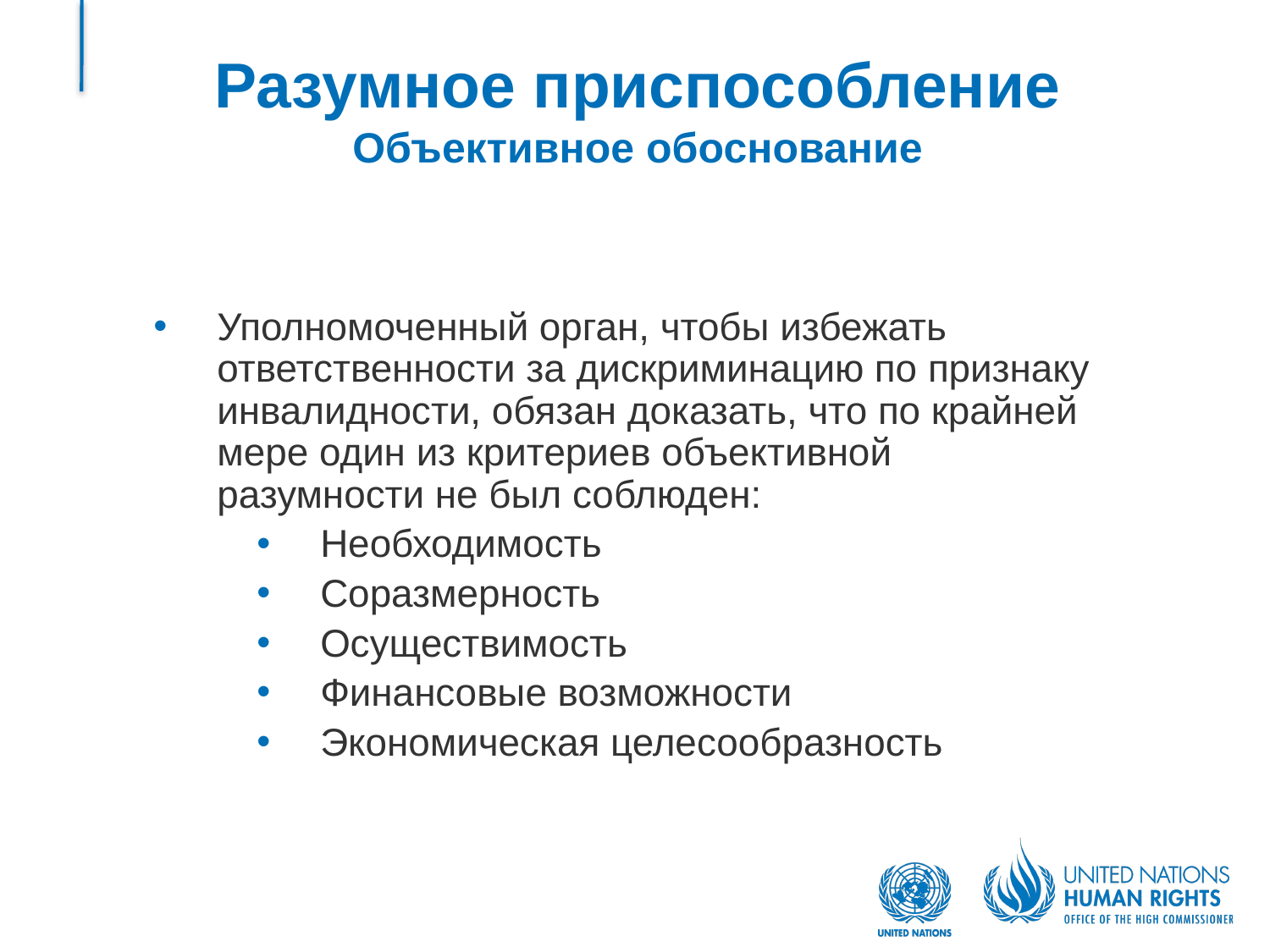

# Разумное приспособление Объективное обоснование

Уполномоченный орган, чтобы избежать ответственности за дискриминацию по признаку инвалидности, обязан доказать, что по крайней мере один из критериев объективной разумности не был соблюден:
Необходимость
Соразмерность
Осуществимость
Финансовые возможности
Экономическая целесообразность